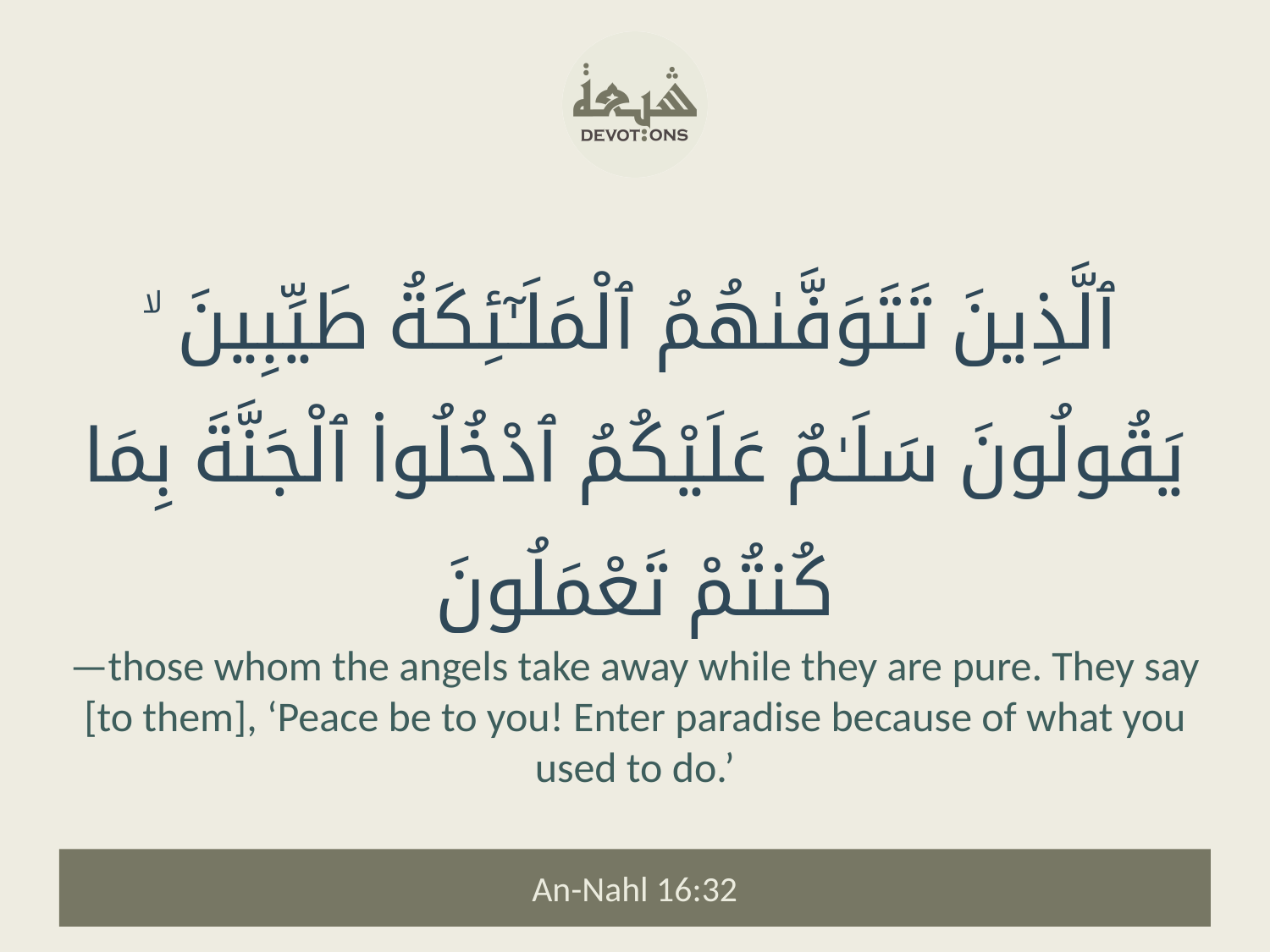

ٱلَّذِينَ تَتَوَفَّىٰهُمُ ٱلْمَلَـٰٓئِكَةُ طَيِّبِينَ ۙ يَقُولُونَ سَلَـٰمٌ عَلَيْكُمُ ٱدْخُلُوا۟ ٱلْجَنَّةَ بِمَا كُنتُمْ تَعْمَلُونَ
—those whom the angels take away while they are pure. They say [to them], ‘Peace be to you! Enter paradise because of what you used to do.’
An-Nahl 16:32